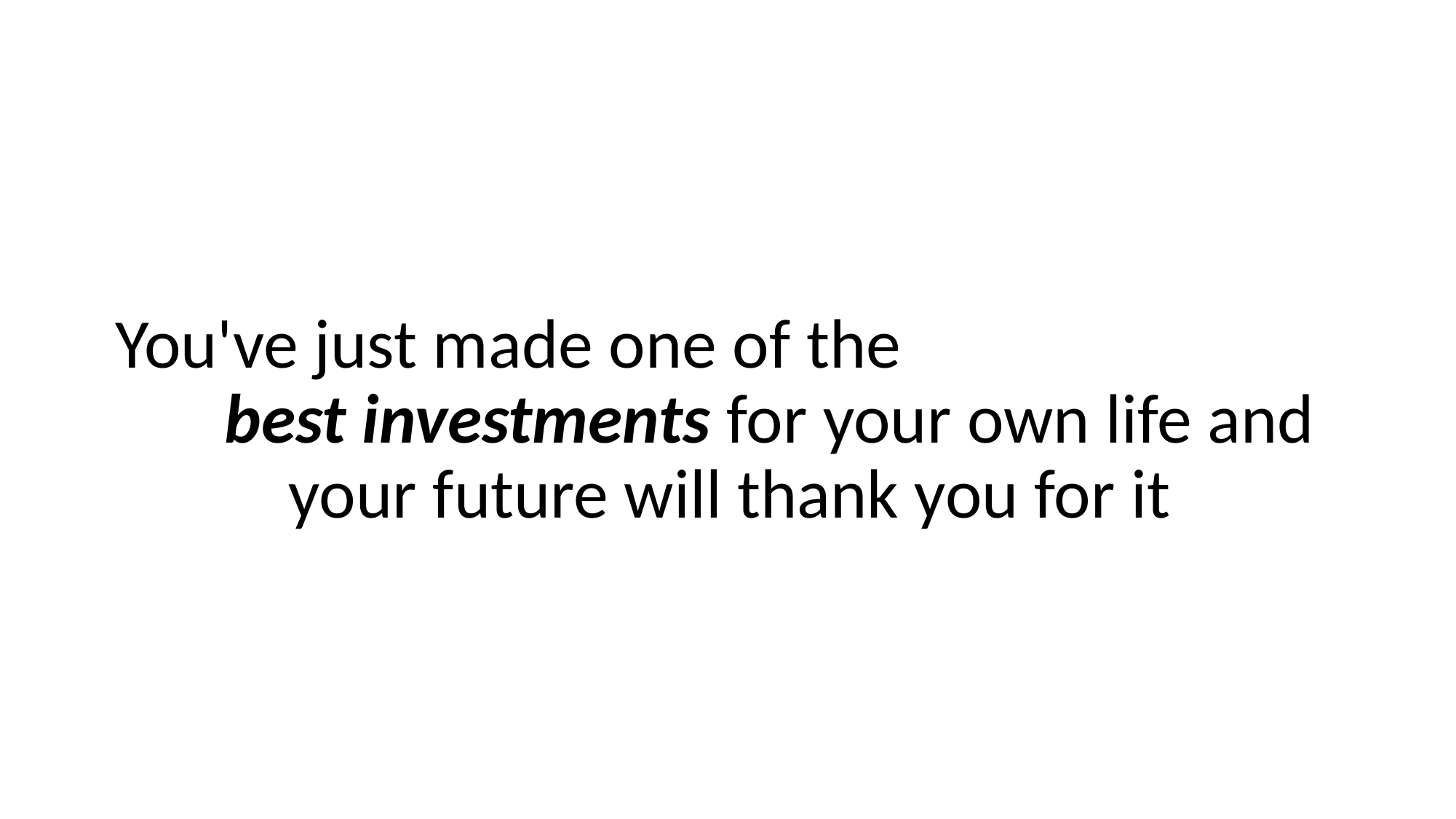

You've just made one of the                                  best investments for your own life and your future will thank you for it